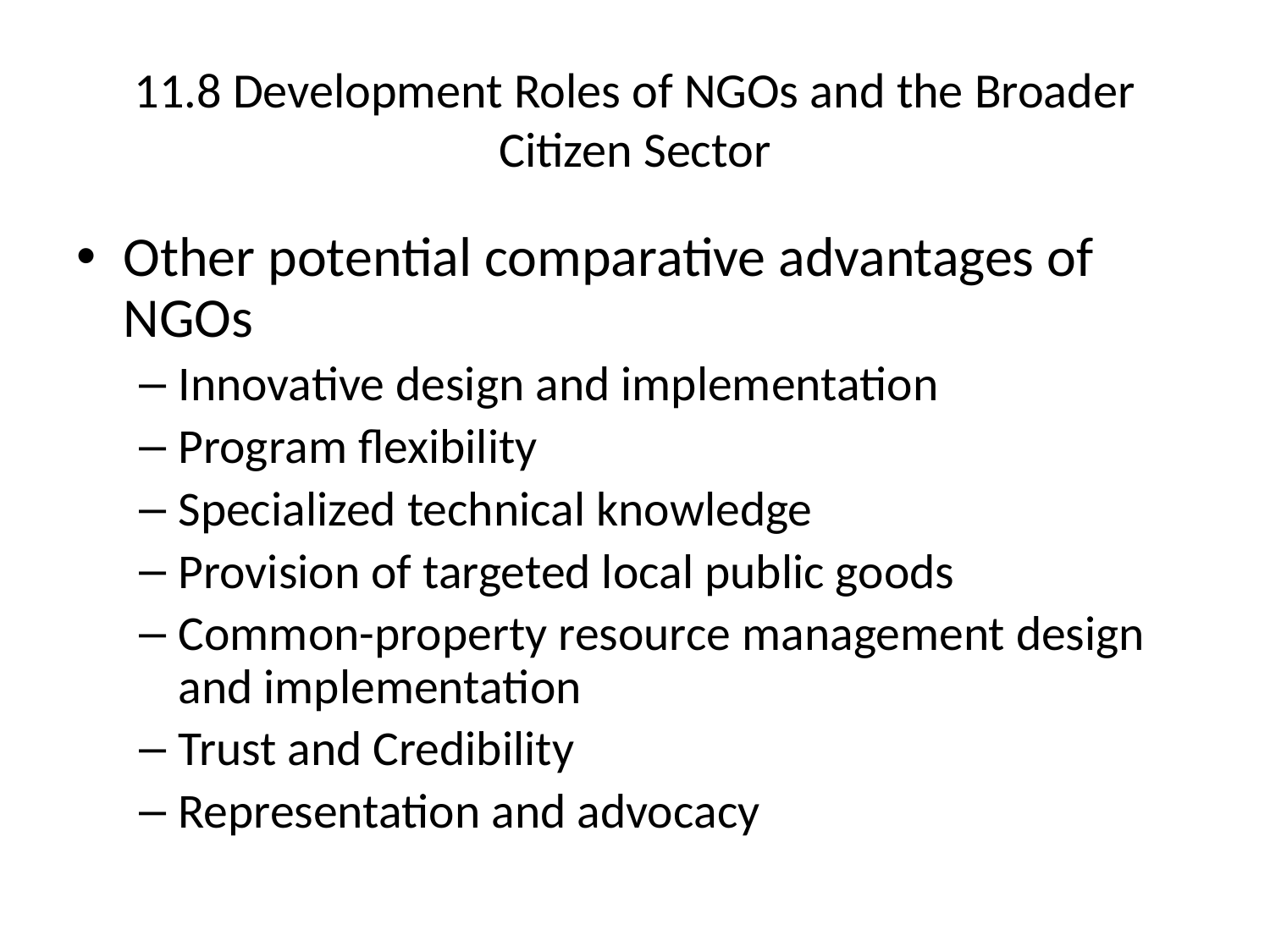

11.8 Development Roles of NGOs and the Broader Citizen Sector
Other potential comparative advantages of NGOs
Innovative design and implementation
Program flexibility
Specialized technical knowledge
Provision of targeted local public goods
Common-property resource management design and implementation
Trust and Credibility
Representation and advocacy